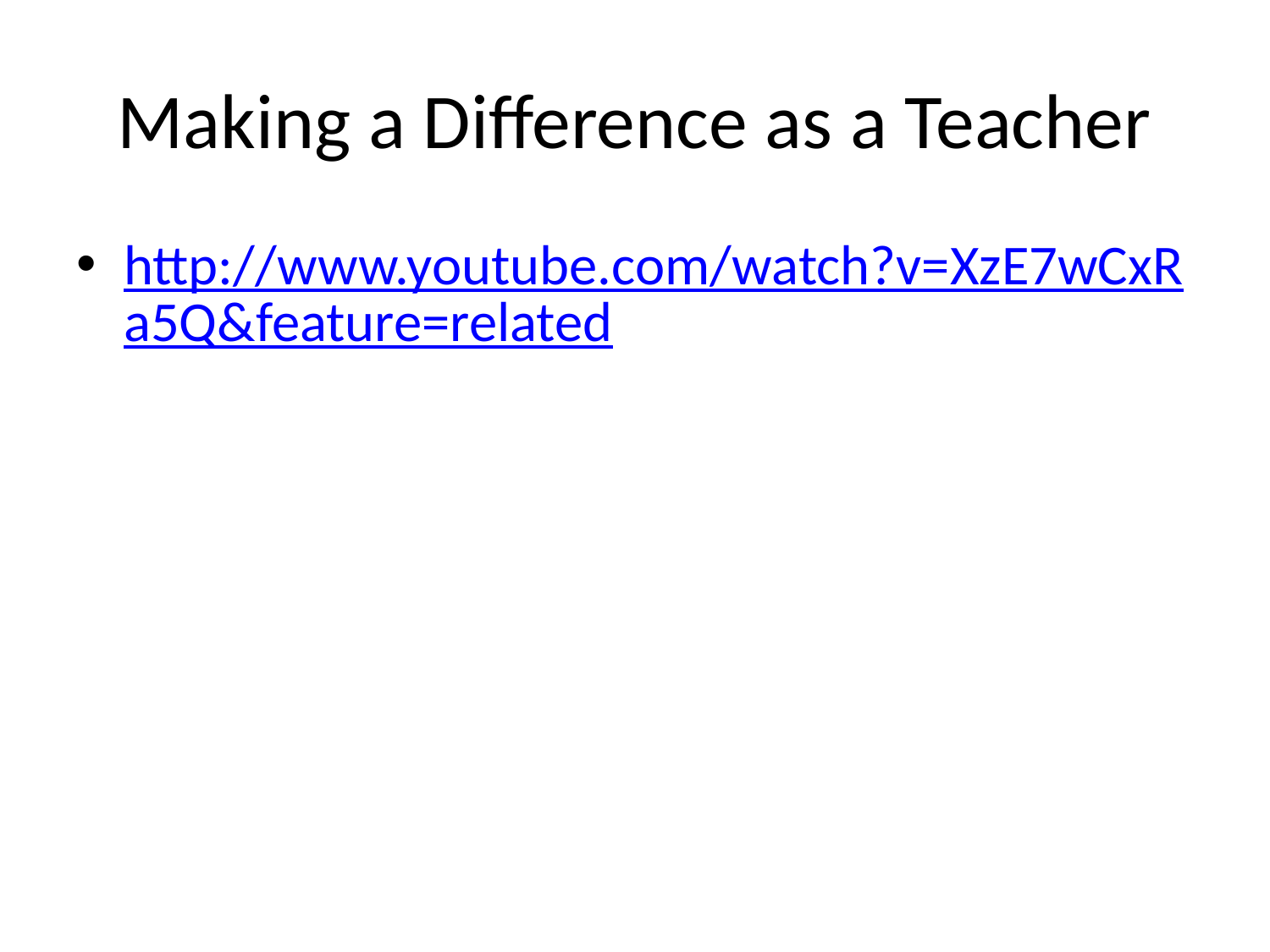

# Making a Difference as a Teacher
http://www.youtube.com/watch?v=XzE7wCxRa5Q&feature=related